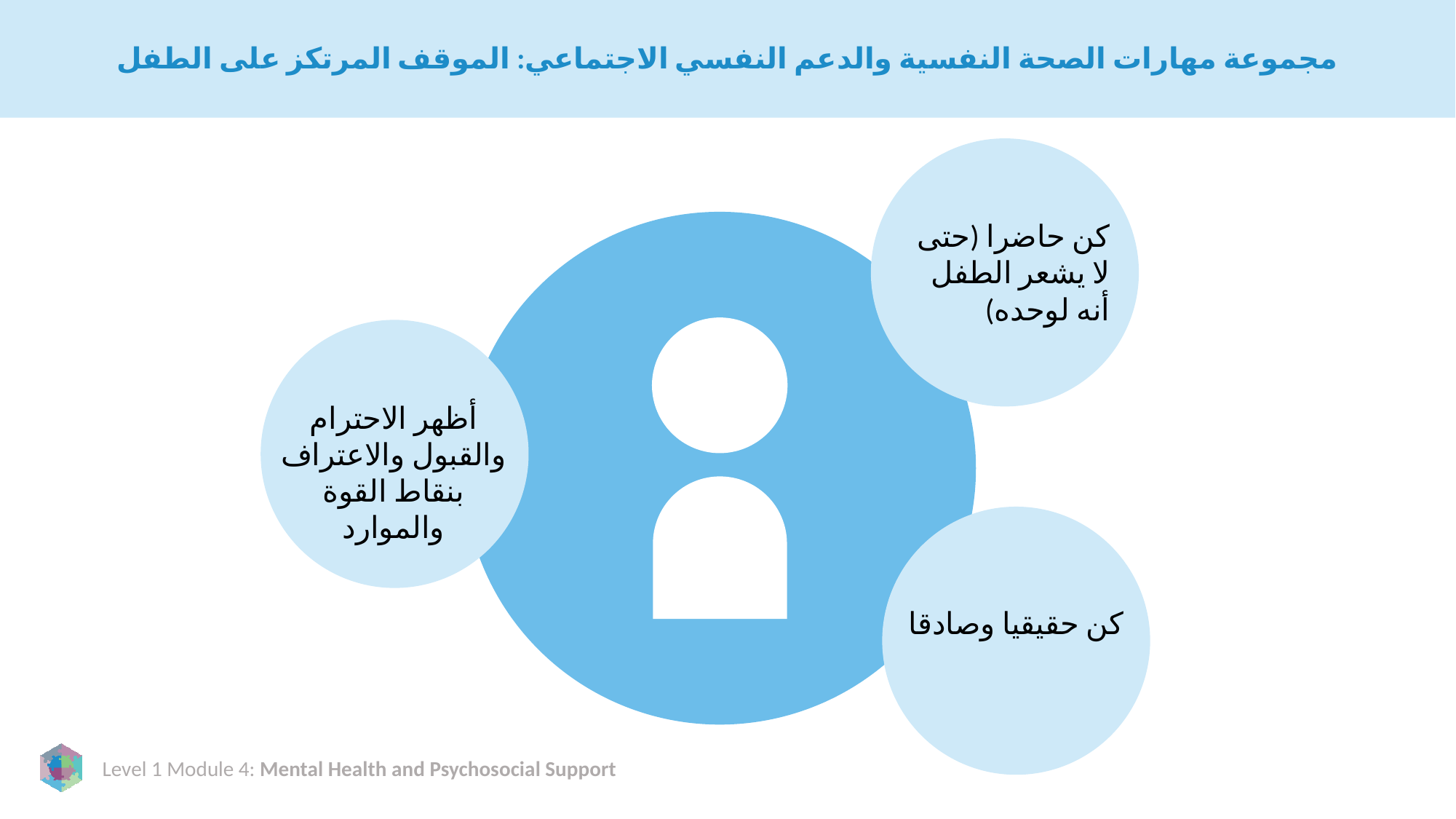

# مجموعة مهارات الصحة النفسية والدعم النفسي الاجتماعي: الموقف المرتكز على الطفل

كن حاضرا (حتى لا يشعر الطفل أنه لوحده)

أظهر الاحترام والقبول والاعتراف بنقاط القوة والموارد

كن حقيقيا وصادقا